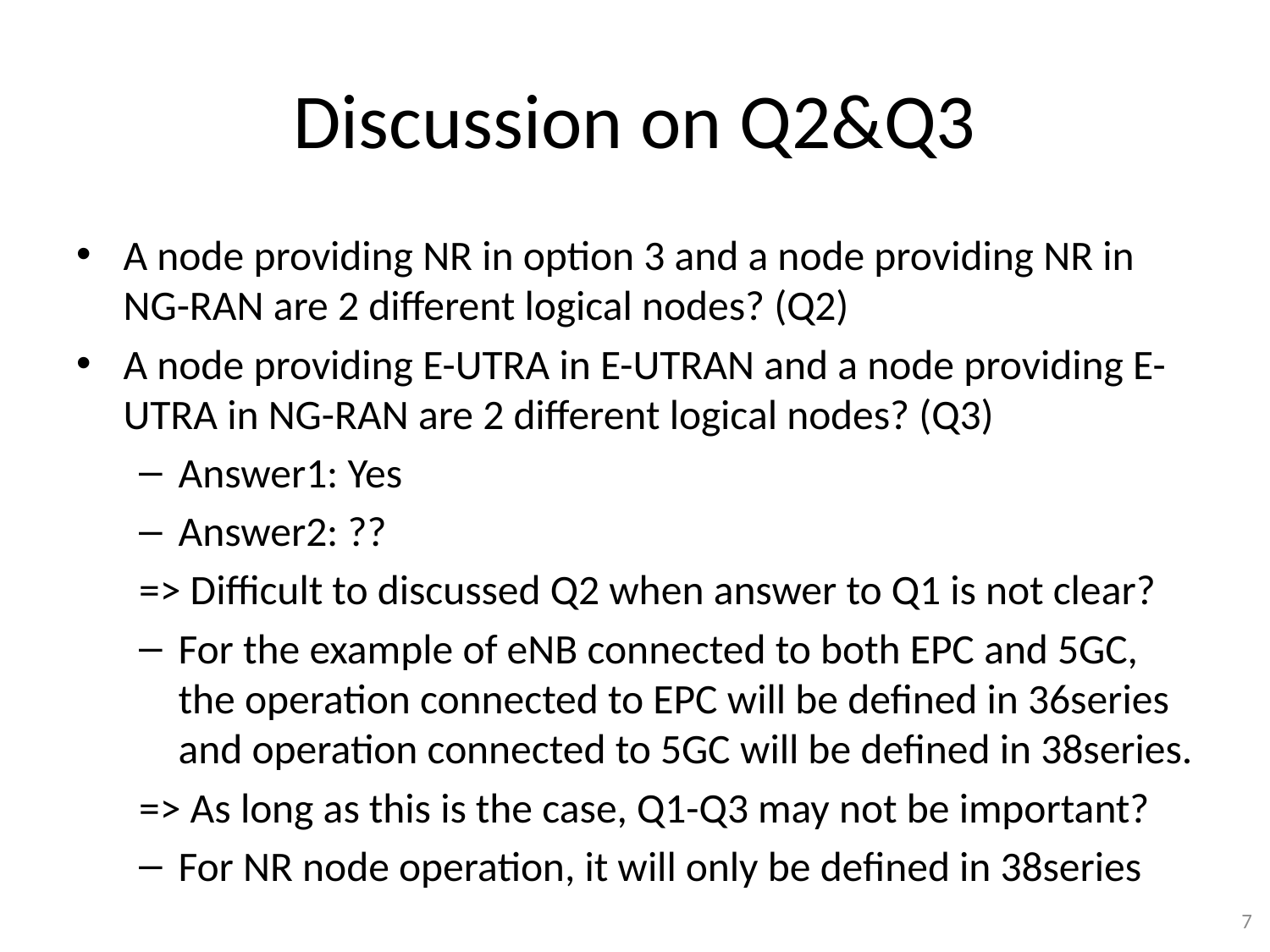

# Discussion on Q2&Q3
A node providing NR in option 3 and a node providing NR in NG-RAN are 2 different logical nodes? (Q2)
A node providing E-UTRA in E-UTRAN and a node providing E-UTRA in NG-RAN are 2 different logical nodes? (Q3)
Answer1: Yes
Answer2: ??
=> Difficult to discussed Q2 when answer to Q1 is not clear?
For the example of eNB connected to both EPC and 5GC, the operation connected to EPC will be defined in 36series and operation connected to 5GC will be defined in 38series.
=> As long as this is the case, Q1-Q3 may not be important?
For NR node operation, it will only be defined in 38series
7